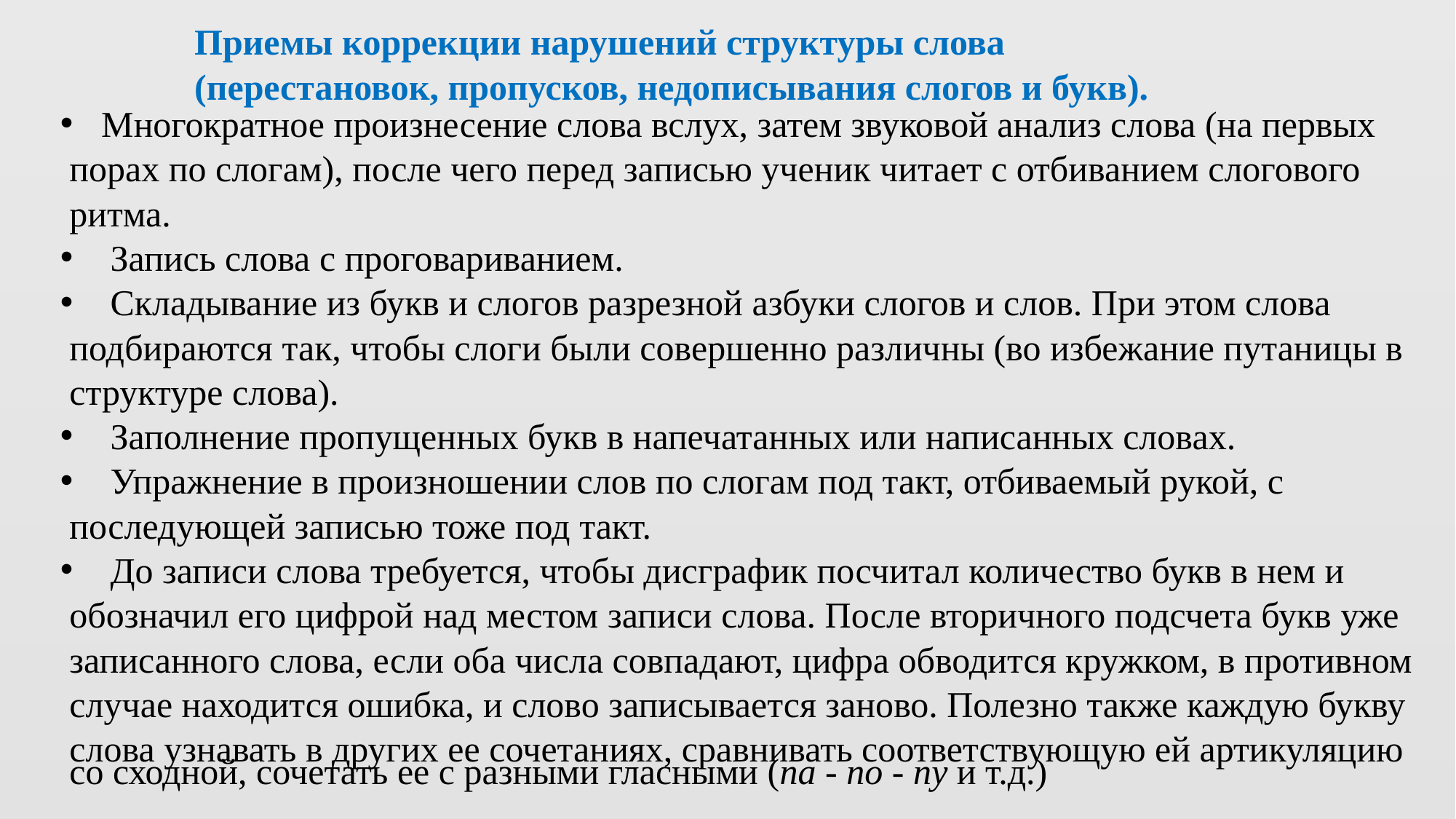

Приемы коррекции нарушений структуры слова

(перестановок, пропусков, недописывания слогов и букв).

Многократное произнесение слова вслух, затем звуковой анализ слова (на первых

 порах по слогам), после чего перед записью ученик читает с отбиванием слогового

 ритма.

 Запись слова с проговариванием.

 Складывание из букв и слогов разрезной азбуки слогов и слов. При этом слова

 подбираются так, чтобы слоги были совершенно различны (во избежание путаницы в

 структуре слова).

 Заполнение пропущенных букв в напечатанных или написанных словах.

 Упражнение в произношении слов по слогам под такт, отбиваемый рукой, с

 последующей записью тоже под такт.

 До записи слова требуется, чтобы дисграфик посчитал количество букв в нем и

 обозначил его цифрой над местом записи слова. После вторичного подсчета букв уже

 записанного слова, если оба числа совпадают, цифра обводится кружком, в противном

 случае находится ошибка, и слово записывается заново. Полезно также каждую букву

 слова узнавать в других ее сочетаниях, сравнивать соответствующую ей артикуляцию
 со сходной, сочетать ее с разными гласными (па - по - пу и т.д.)